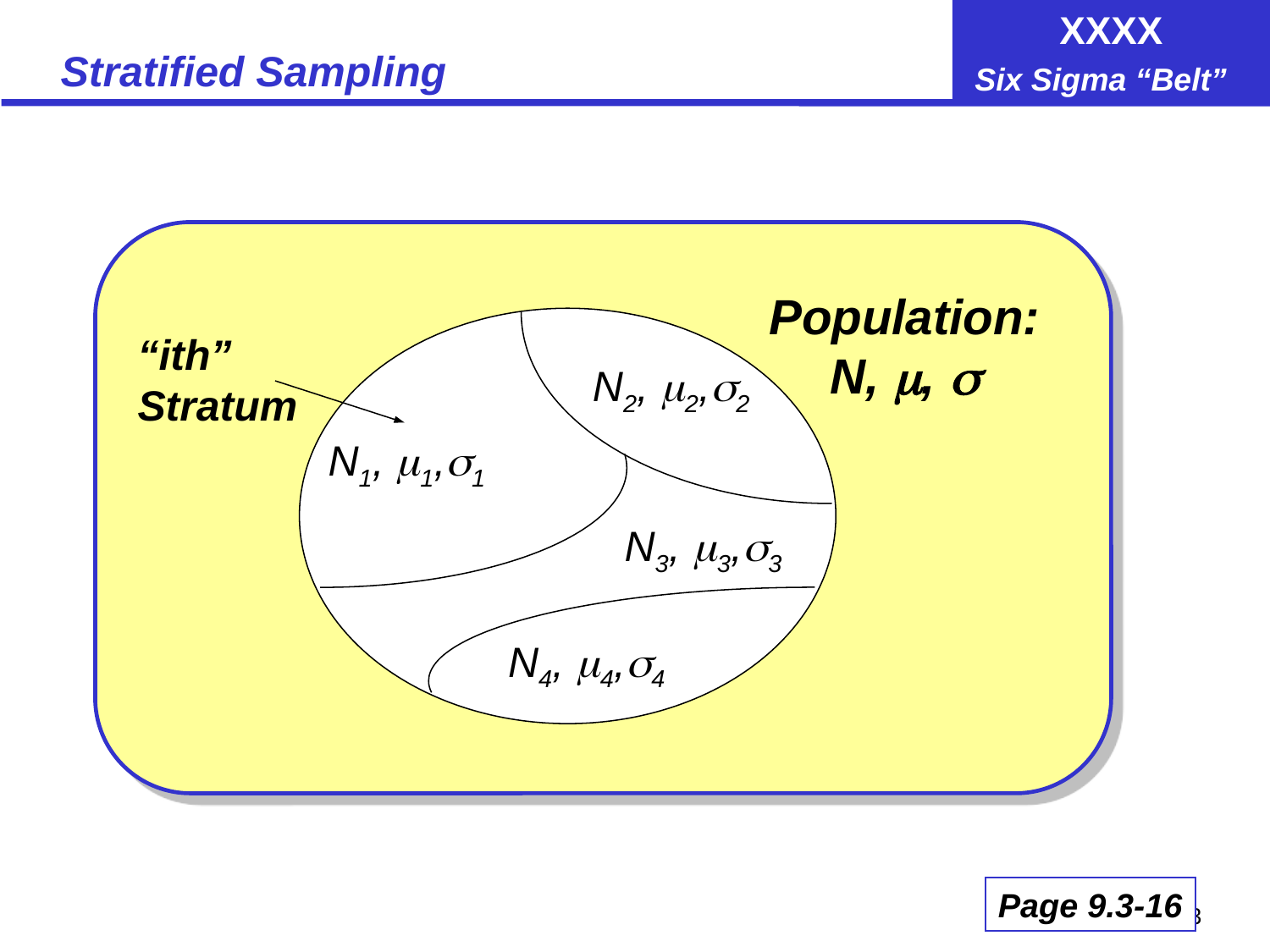

# Stratified Sampling

Population:
N, μ, σ

“ith” Stratum
N2, μ2,σ2

N1, μ1,σ1

N3, μ3,σ3

N4, μ4,σ4
Page 9.3-16